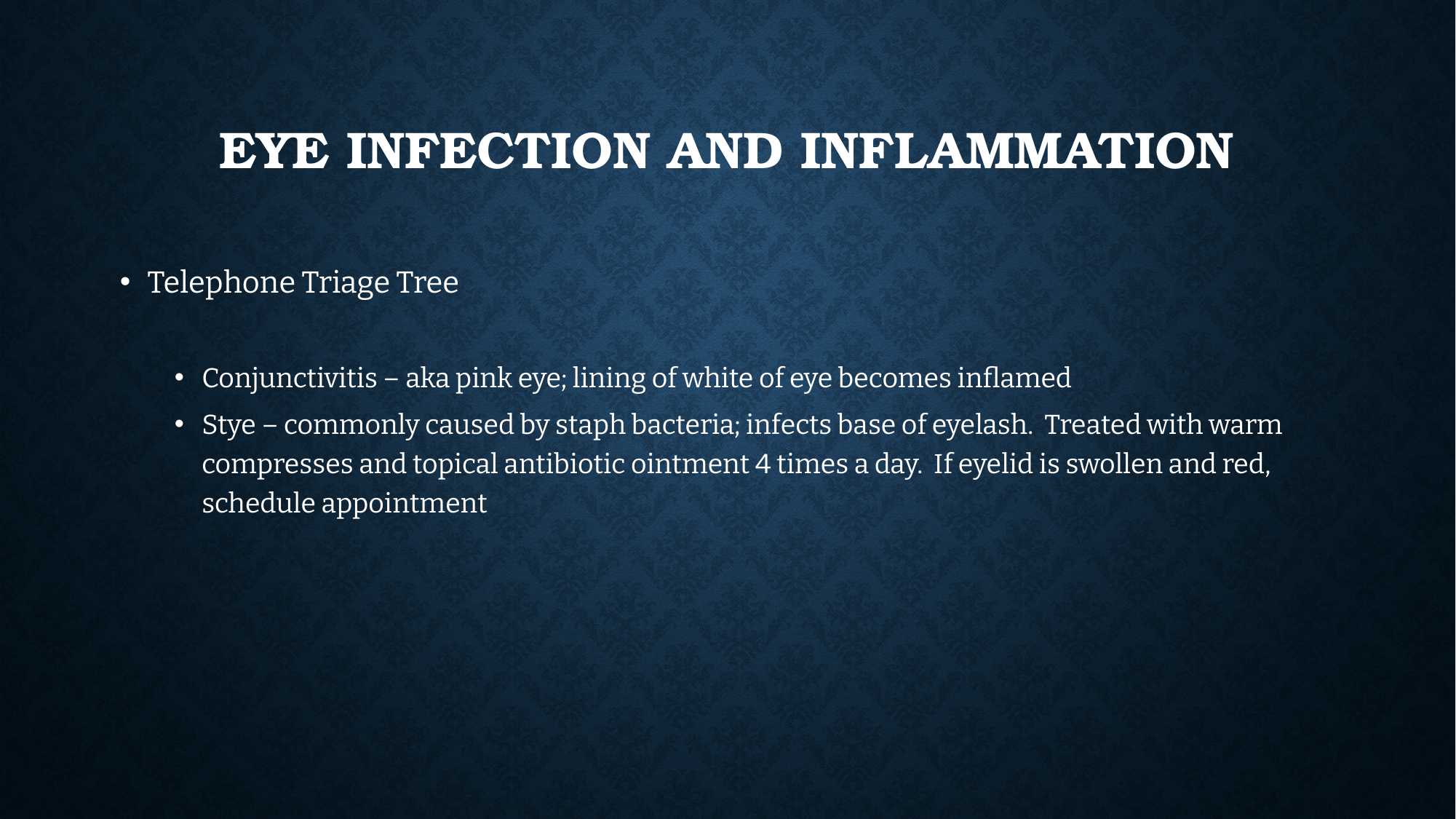

# Eye infection and inflammation
Telephone Triage Tree

Conjunctivitis – aka pink eye; lining of white of eye becomes inflamed
Stye – commonly caused by staph bacteria; infects base of eyelash.  Treated with warm compresses and topical antibiotic ointment 4 times a day.  If eyelid is swollen and red, schedule appointment